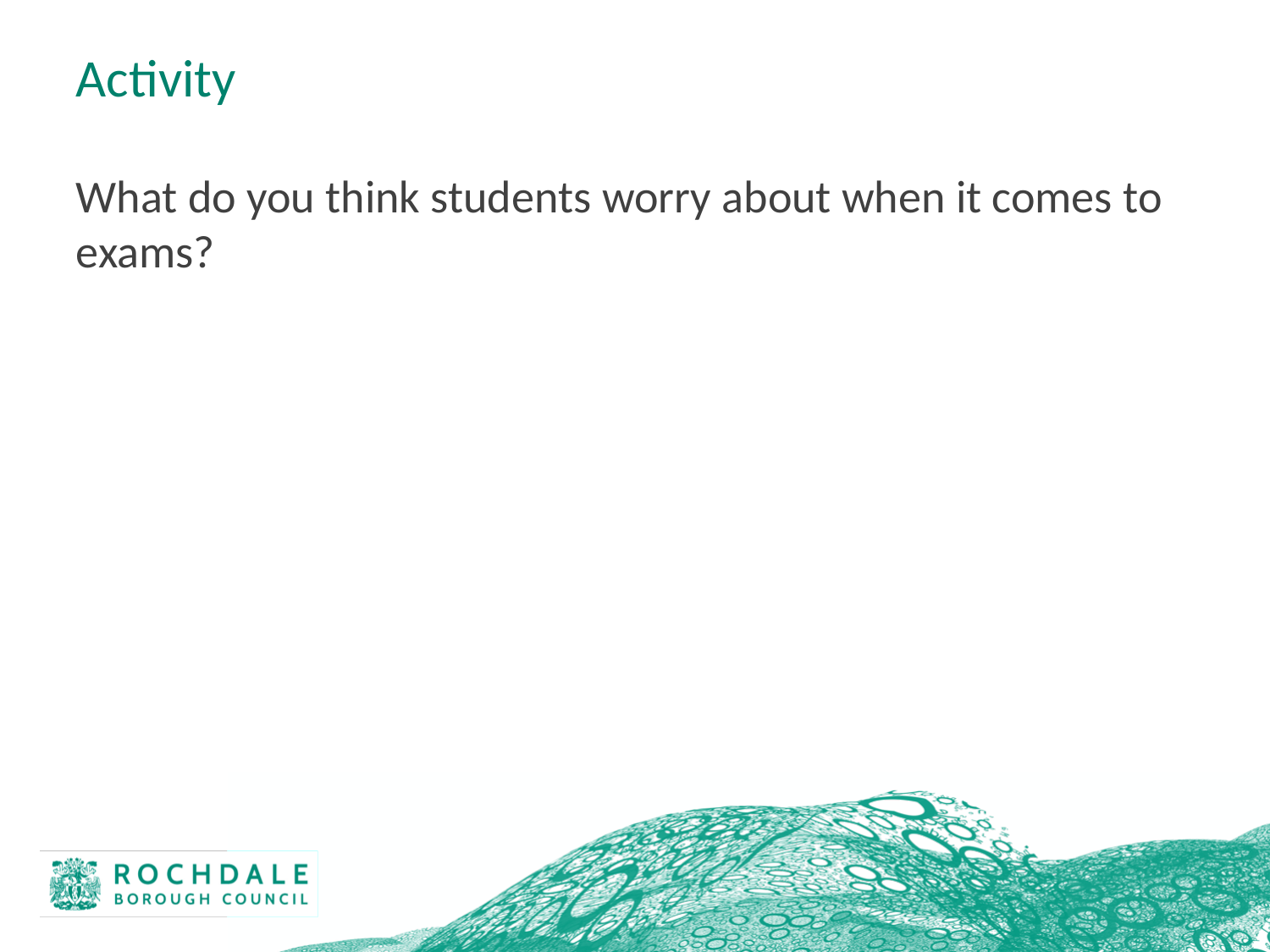

# Activity
What do you think students worry about when it comes to exams?